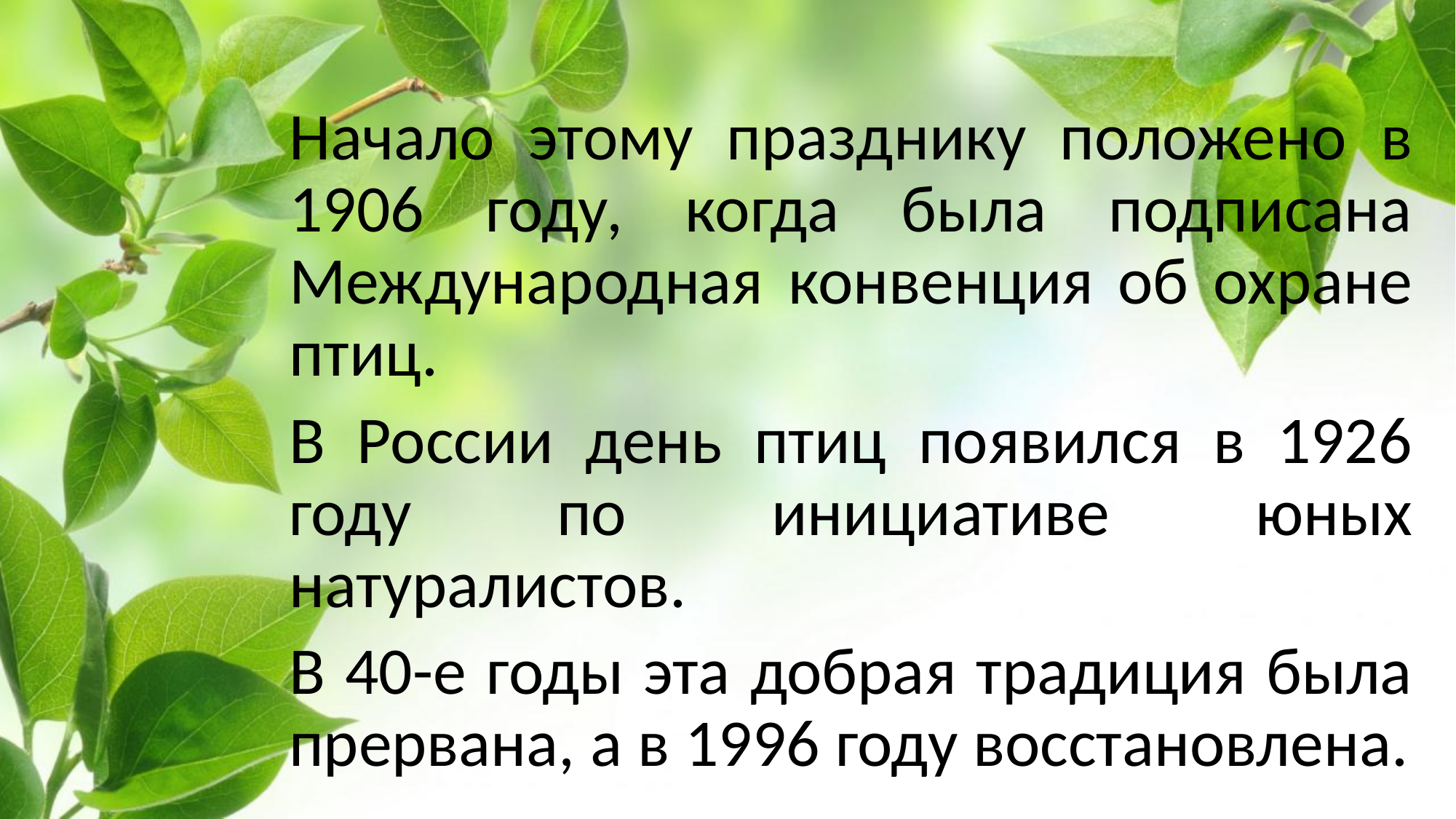

Начало этому празднику положено в 1906 году, когда была подписана Международная конвенция об охране птиц.
В России день птиц появился в 1926 году по инициативе юных натуралистов.
В 40-е годы эта добрая традиция была прервана, а в 1996 году восстановлена.